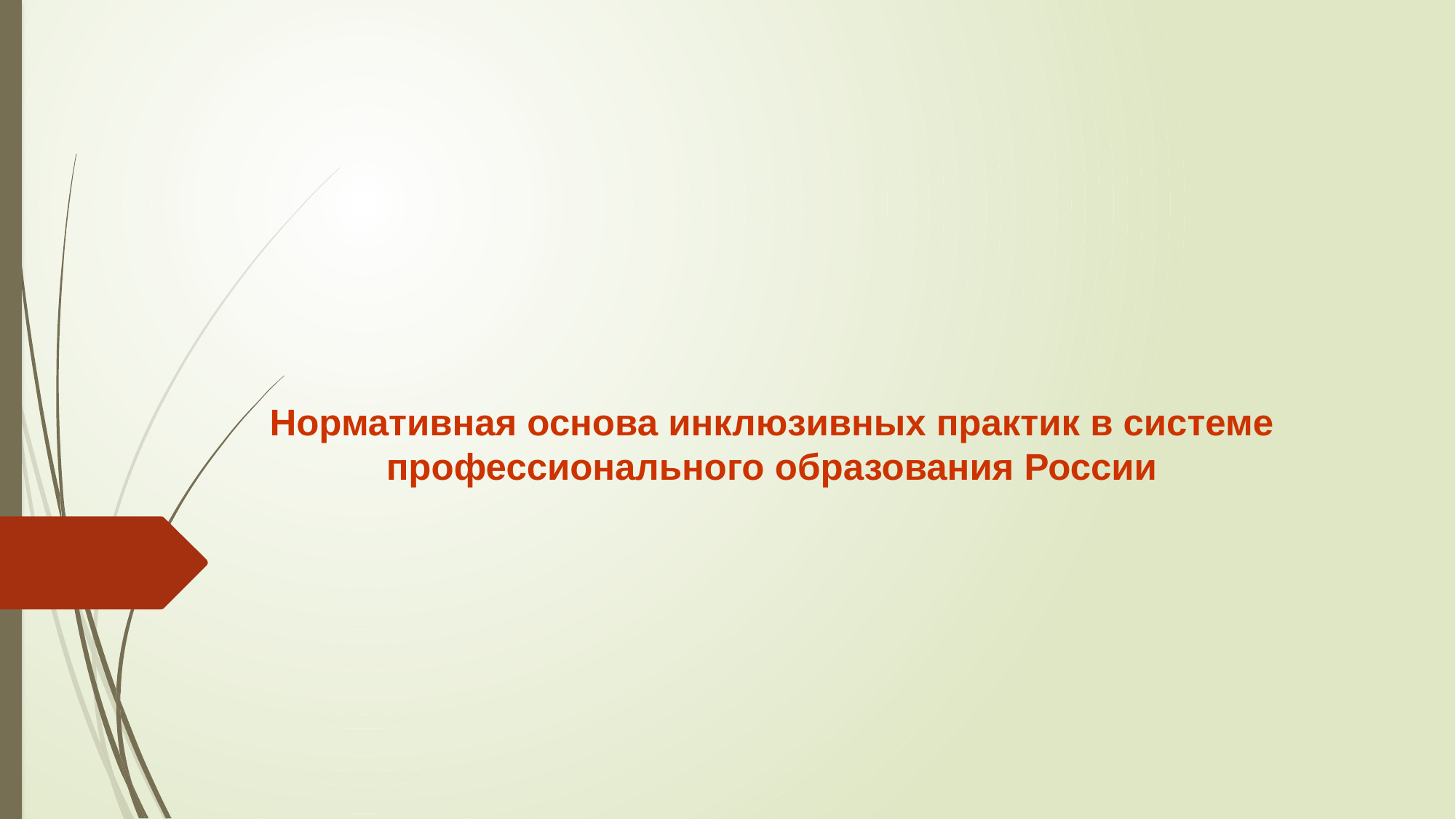

# Нормативная основа инклюзивных практик в системе профессионального образования России